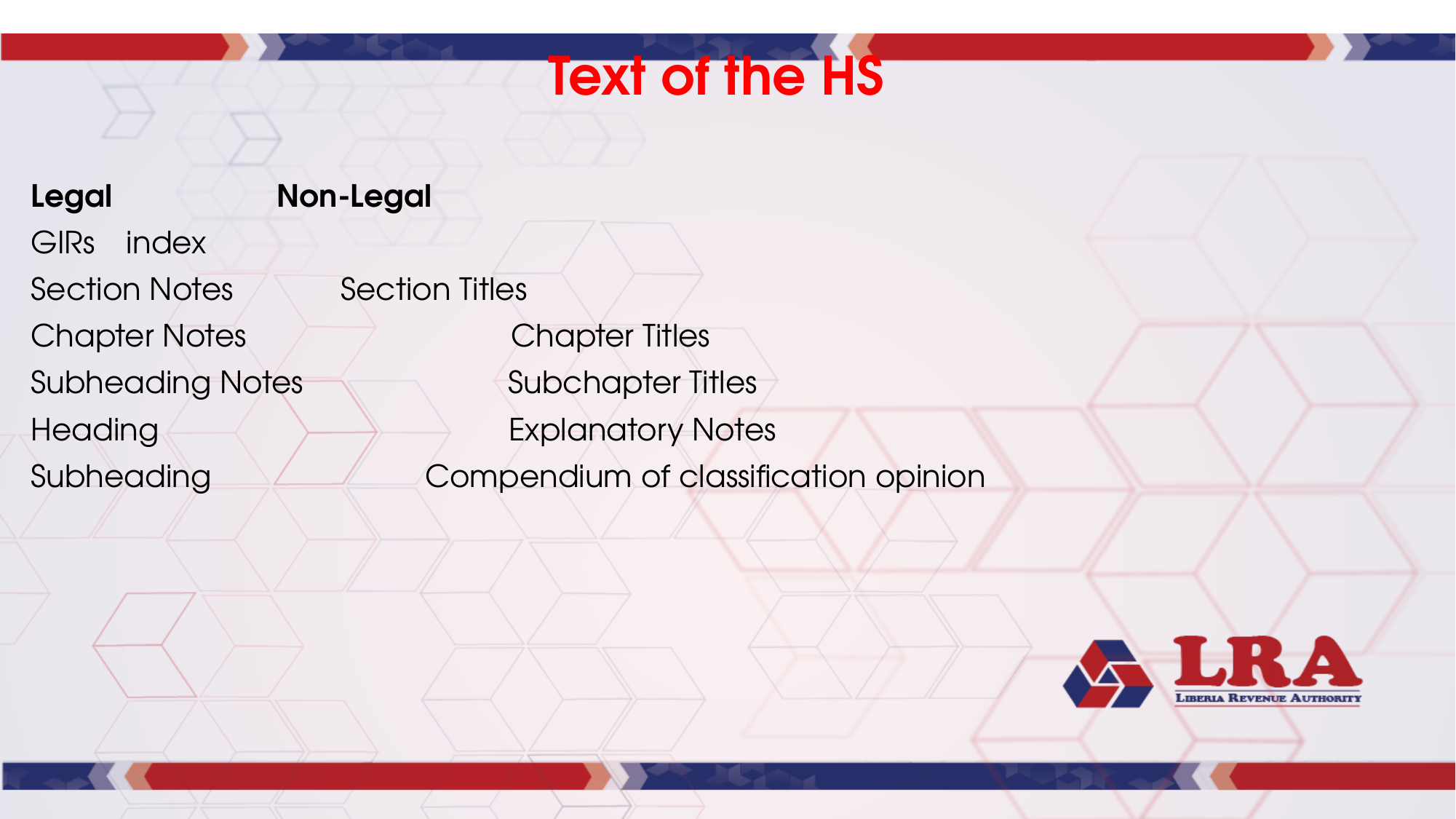

# Text of the HS

Legal				               Non-Legal
GIRs						  index
Section Notes			           Section Titles
Chapter Notes                               Chapter Titles
Subheading Notes                        Subchapter Titles
Heading                                         Explanatory Notes
Subheading                         Compendium of classification opinion